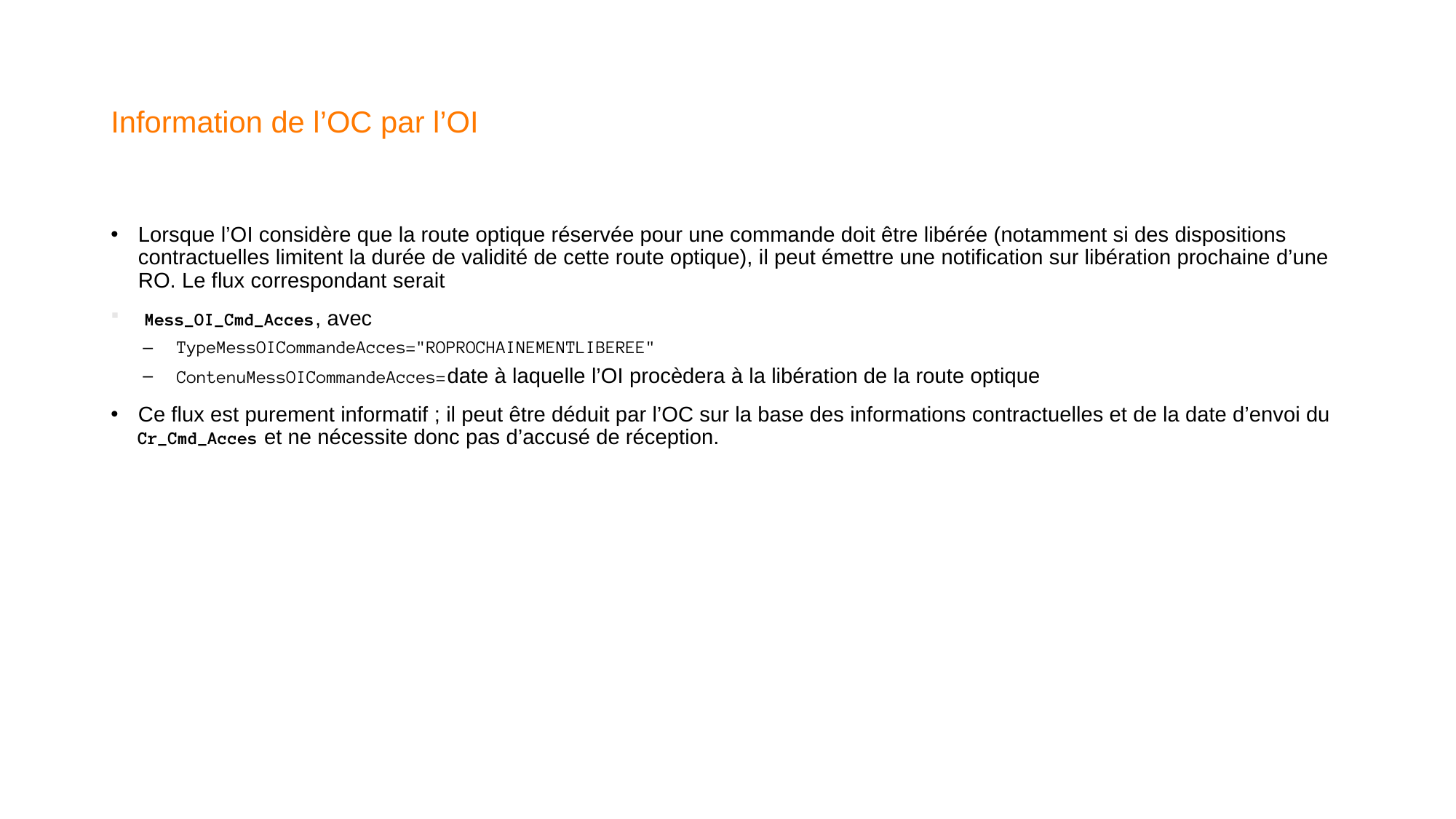

# Information de l’OC par l’OI
Lorsque l’OI considère que la route optique réservée pour une commande doit être libérée (notamment si des dispositions contractuelles limitent la durée de validité de cette route optique), il peut émettre une notification sur libération prochaine d’une RO. Le flux correspondant serait
Mess_OI_Cmd_Acces, avec
TypeMessOICommandeAcces="ROPROCHAINEMENTLIBEREE"
ContenuMessOICommandeAcces=date à laquelle l’OI procèdera à la libération de la route optique
Ce flux est purement informatif ; il peut être déduit par l’OC sur la base des informations contractuelles et de la date d’envoi du Cr_Cmd_Acces et ne nécessite donc pas d’accusé de réception.